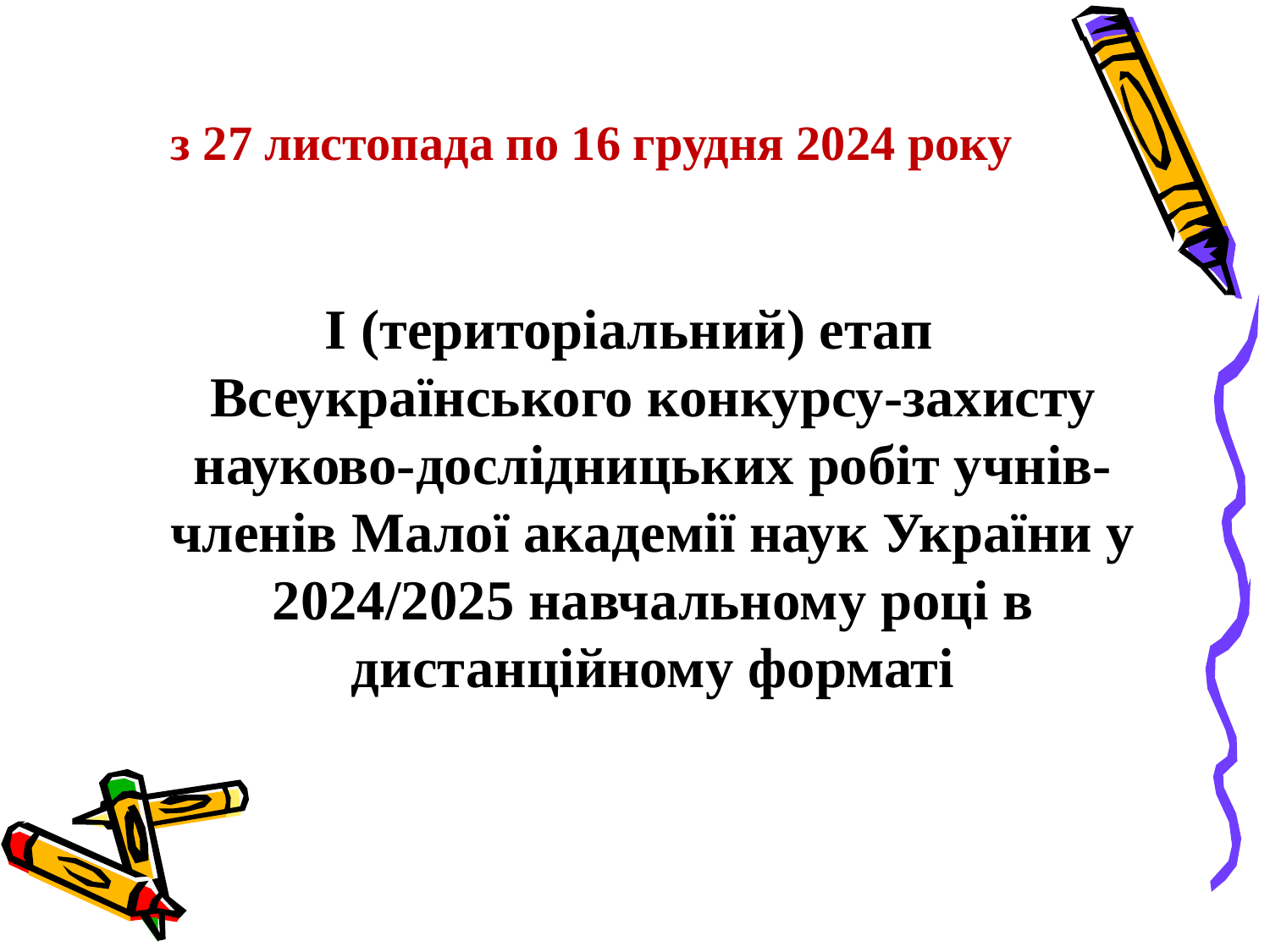

# з 27 листопада по 16 грудня 2024 року
І (територіальний) етап Всеукраїнського конкурсу-захисту науково-дослідницьких робіт учнів-членів Малої академії наук України у 2024/2025 навчальному році в дистанційному форматі